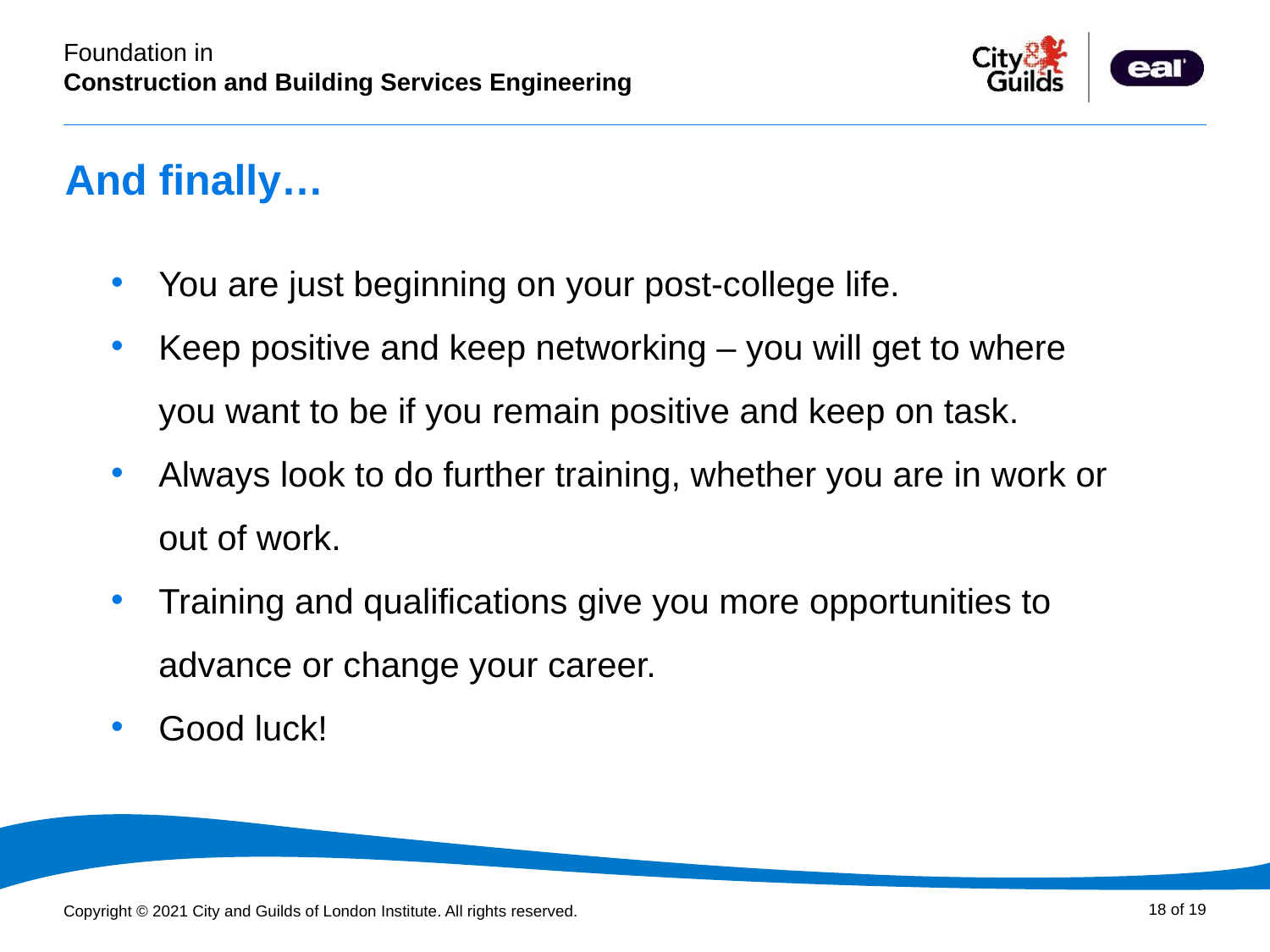

And finally…

You are just beginning on your post-college life.
Keep positive and keep networking – you will get to where you want to be if you remain positive and keep on task.
Always look to do further training, whether you are in work or out of work.
Training and qualifications give you more opportunities to advance or change your career.
Good luck!